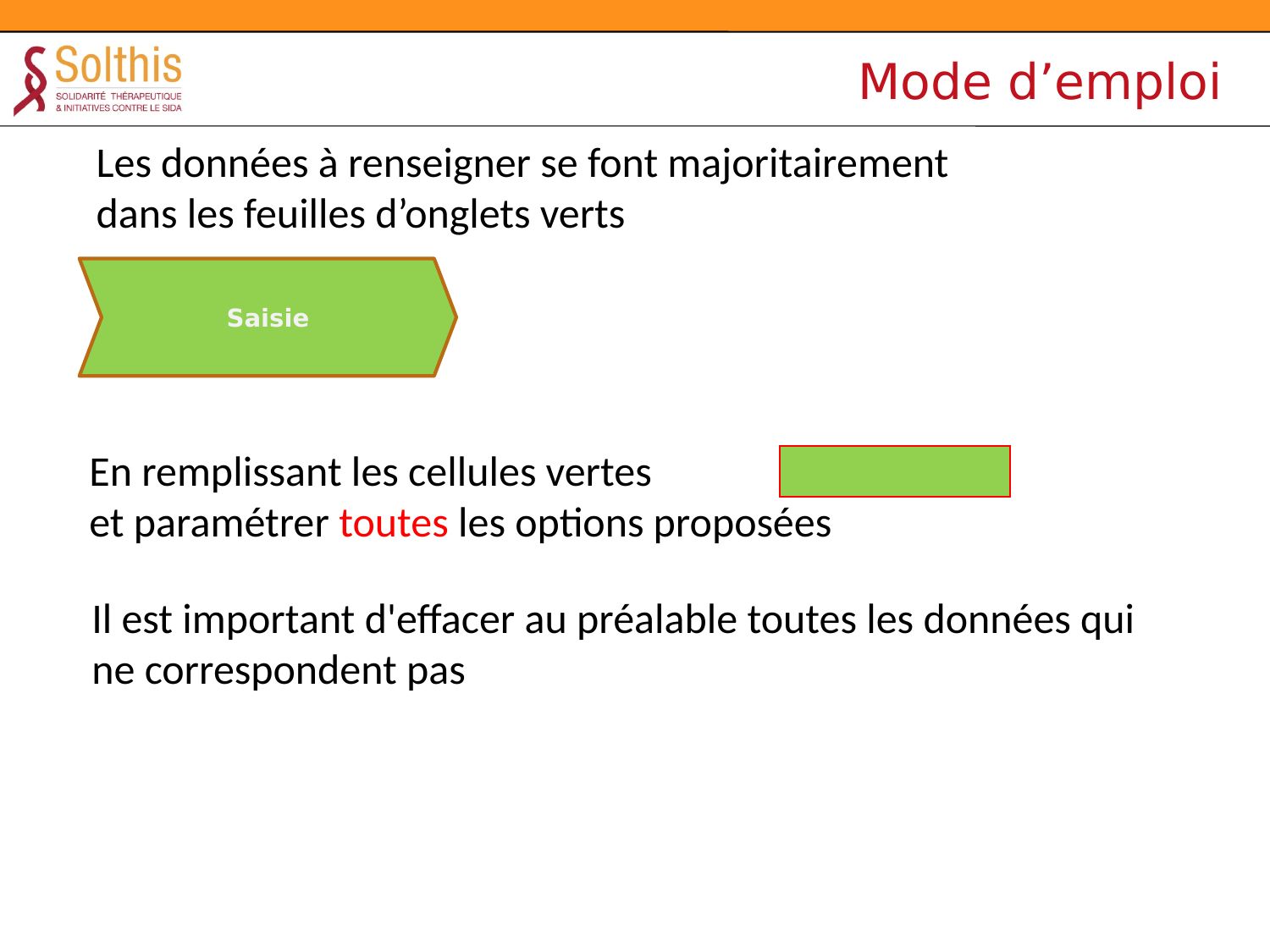

# Mode d’emploi
Les données à renseigner se font majoritairement
dans les feuilles d’onglets verts
Saisie
| En remplissant les cellules vertes |  |
| --- | --- |
| et paramétrer toutes les options proposées |  |
Il est important d'effacer au préalable toutes les données qui ne correspondent pas